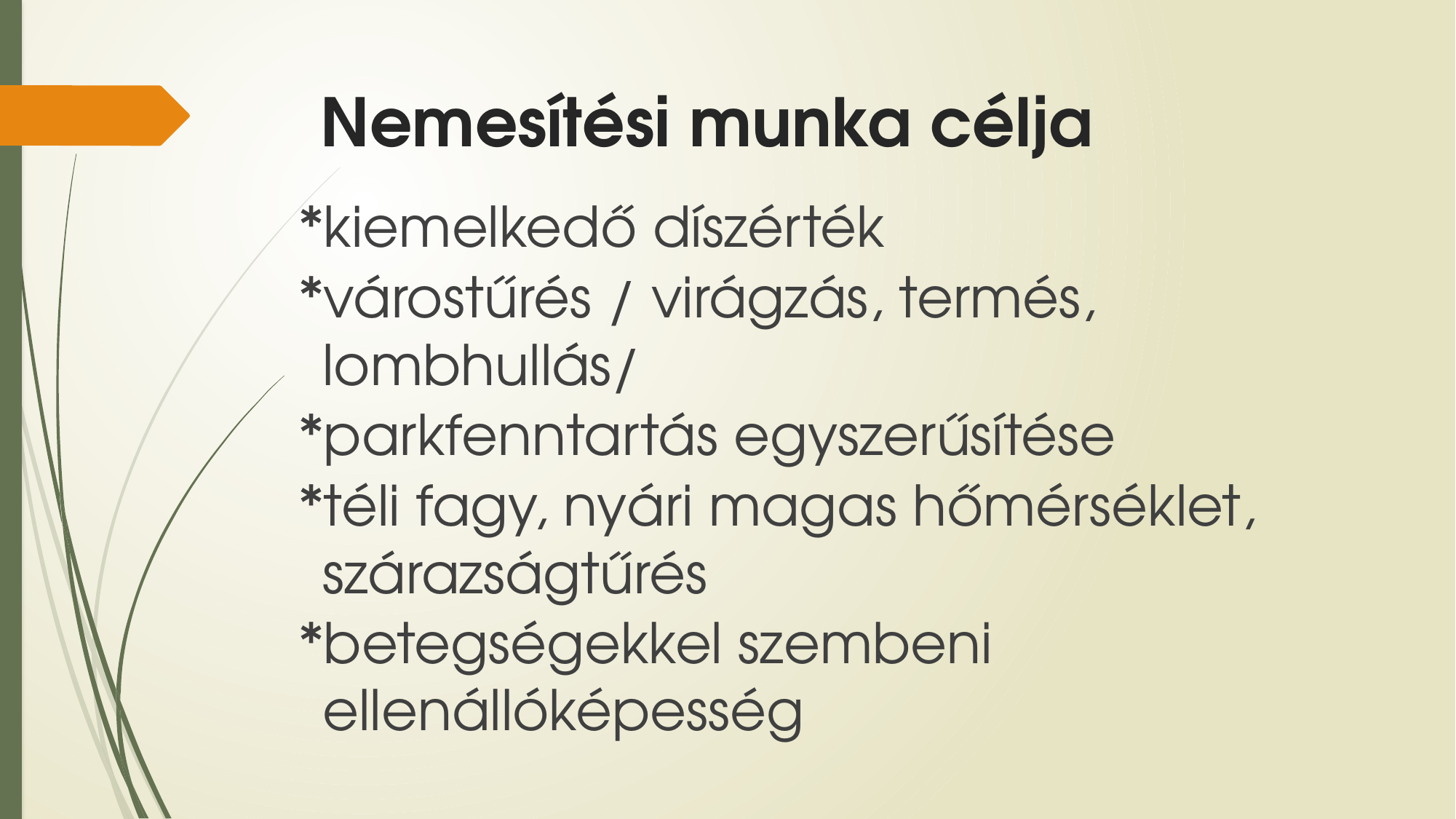

# Nemesítési munka célja
*kiemelkedő díszérték
*várostűrés / virágzás, termés, lombhullás/
*parkfenntartás egyszerűsítése
*téli fagy, nyári magas hőmérséklet, szárazságtűrés
*betegségekkel szembeni ellenállóképesség